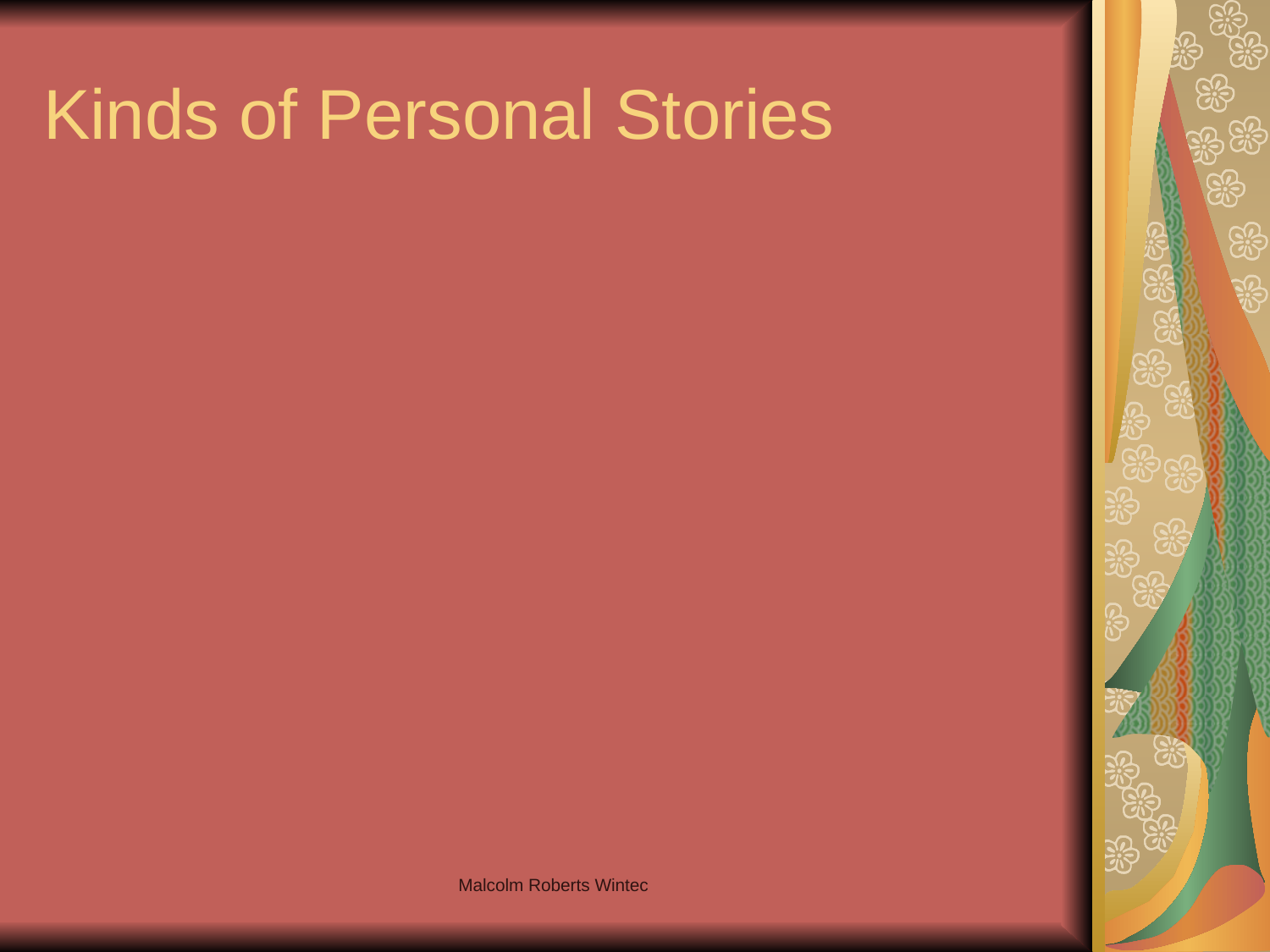

# Kinds of Personal Stories

Malcolm Roberts Wintec